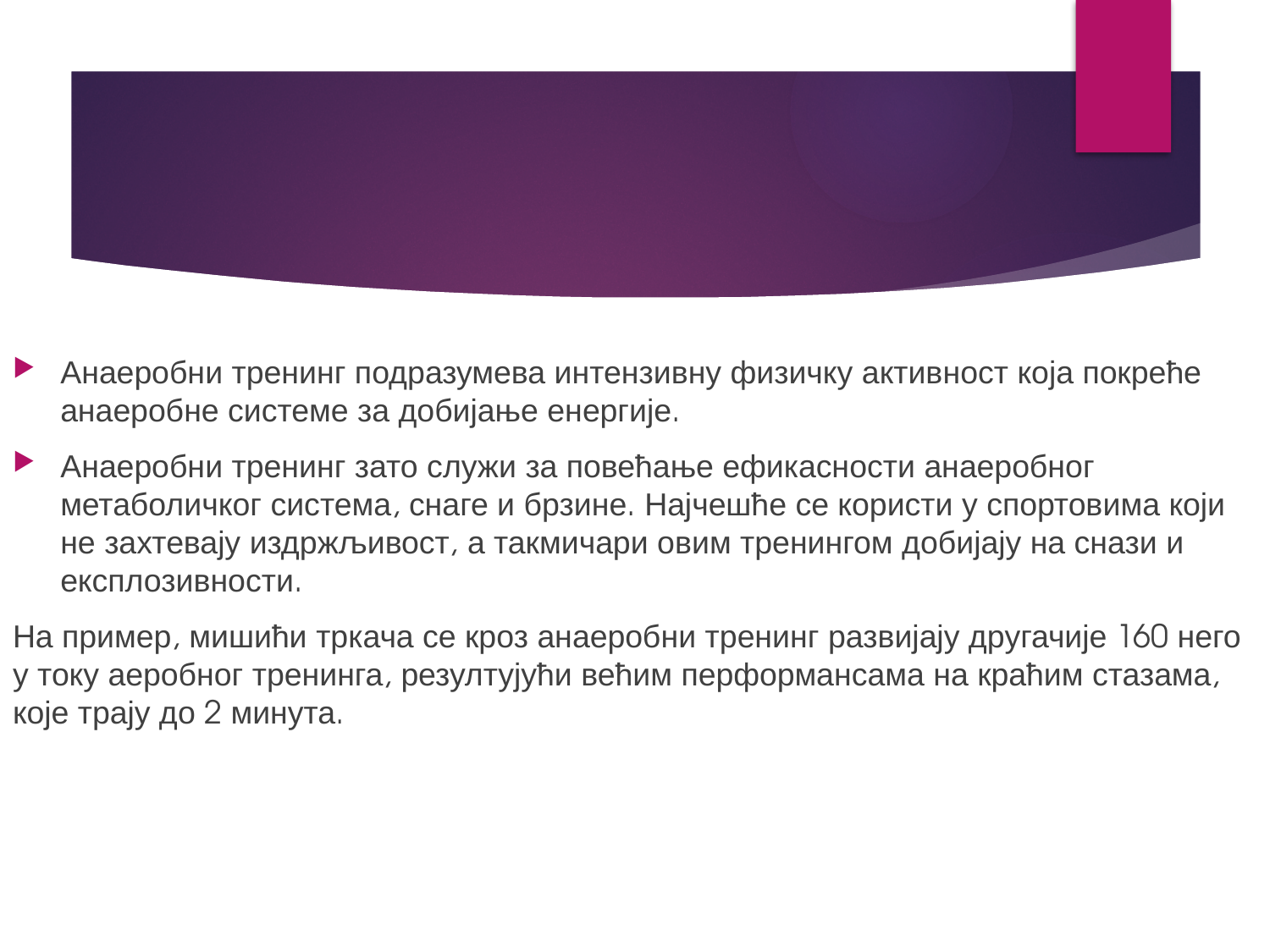

#
Анаеробни тренинг подразумева интензивну физичку активност која покреће анаеробне системе за добијање енергије.
Анаеробни тренинг зато служи за повећање ефикасности анаеробног метаболичког система, снаге и брзине. Најчешће се користи у спортовима који не захтевају издржљивост, а такмичари овим тренингом добијају на снази и експлозивности.
На пример, мишићи тркача се кроз анаеробни тренинг развијају другачије 160 него у току аеробног тренинга, резултујући већим перформансама на краћим стазама, које трају до 2 минута.